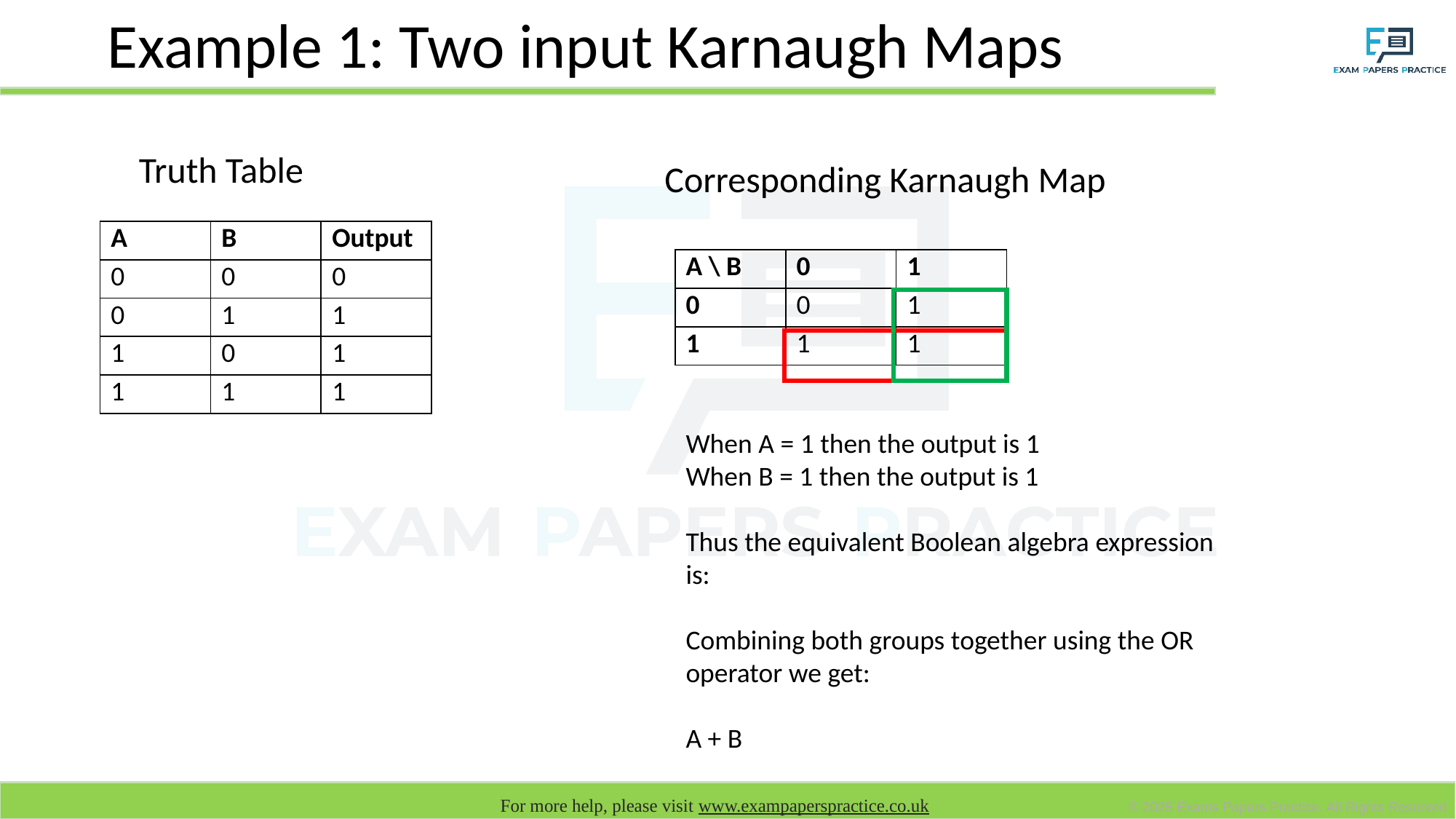

# Example 1: Two input Karnaugh Maps
Truth Table
Corresponding Karnaugh Map
| A | B | Output |
| --- | --- | --- |
| 0 | 0 | 0 |
| 0 | 1 | 1 |
| 1 | 0 | 1 |
| 1 | 1 | 1 |
| A \ B | 0 | 1 |
| --- | --- | --- |
| 0 | 0 | 1 |
| 1 | 1 | 1 |

When A = 1 then the output is 1
When B = 1 then the output is 1

Thus the equivalent Boolean algebra expression is:

Combining both groups together using the OR operator we get:

A + B